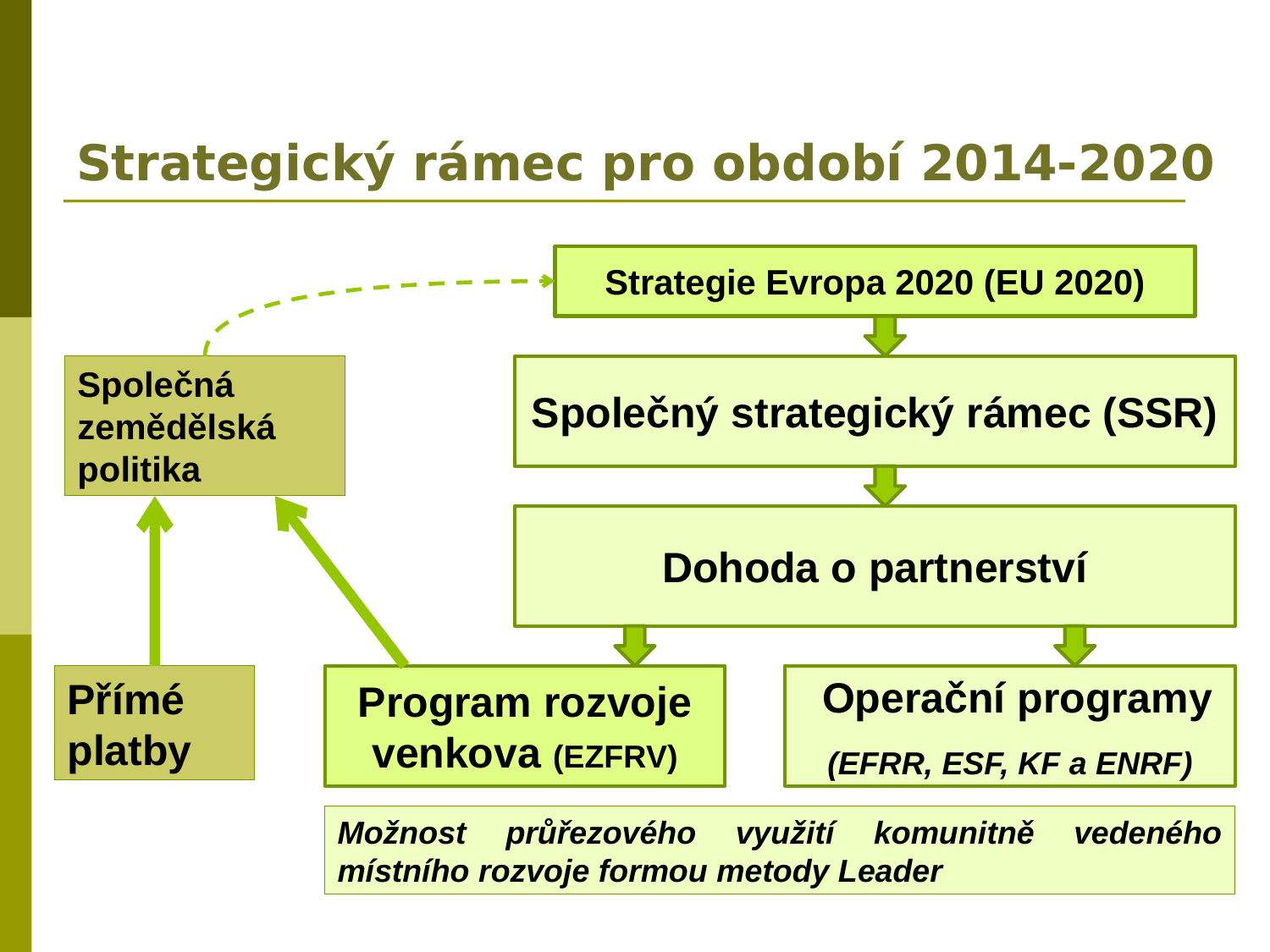

# Strategický rámec pro období 2014-2020

Strategie Evropa 2020 (EU 2020)

Společný strategický rámec (SSR)

Dohoda o partnerství

Program rozvoje venkova (EZFRV)
 Operační programy
(EFRR, ESF, KF a ENRF)
Společná zemědělská politika
Přímé platby
Možnost průřezového využití komunitně vedeného místního rozvoje formou metody Leader